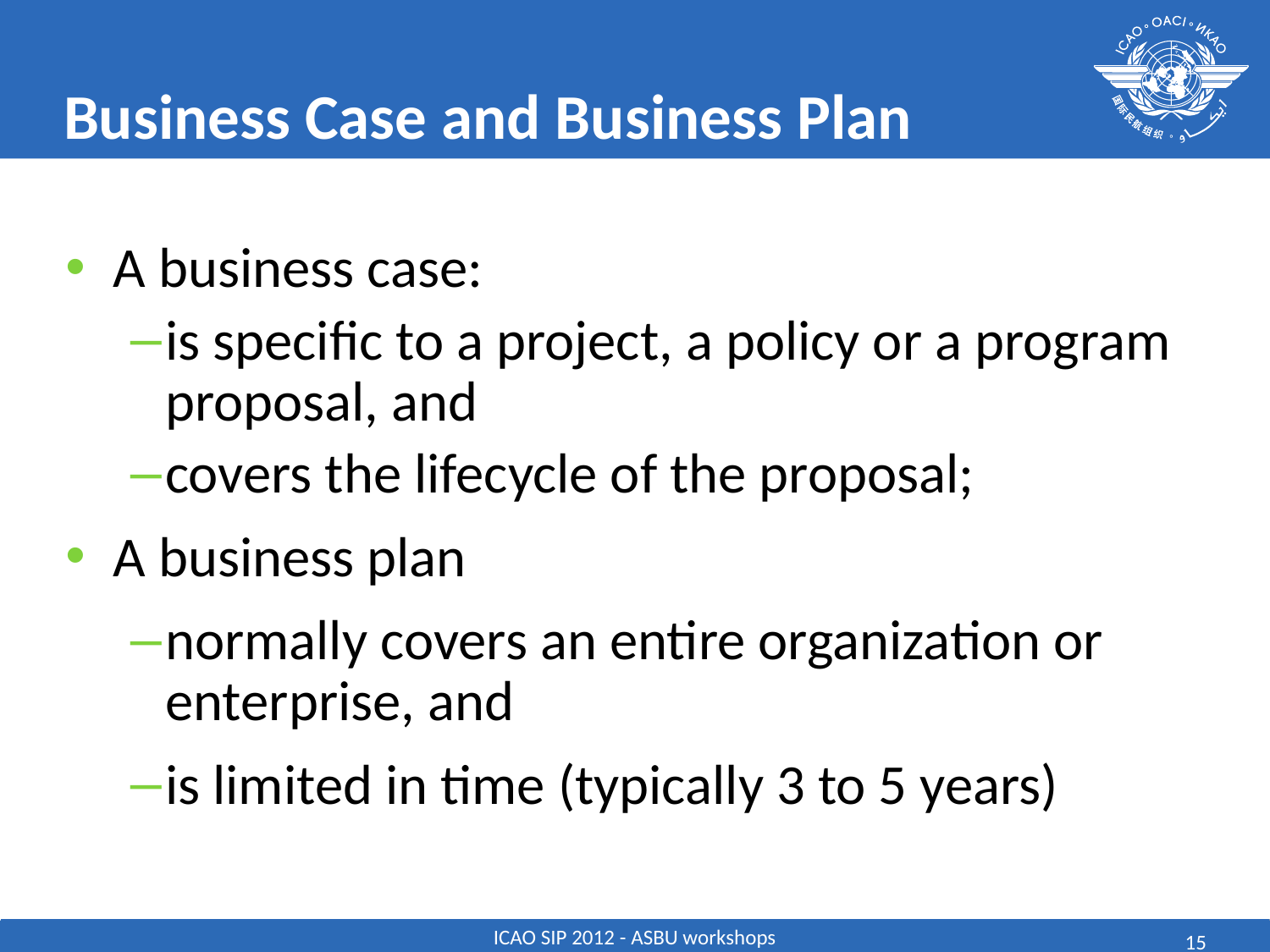

# Business Case and Business Plan
A business case:
is specific to a project, a policy or a program proposal, and
covers the lifecycle of the proposal;
A business plan
normally covers an entire organization or enterprise, and
is limited in time (typically 3 to 5 years)
15
ICAO SIP 2012 - ASBU workshops